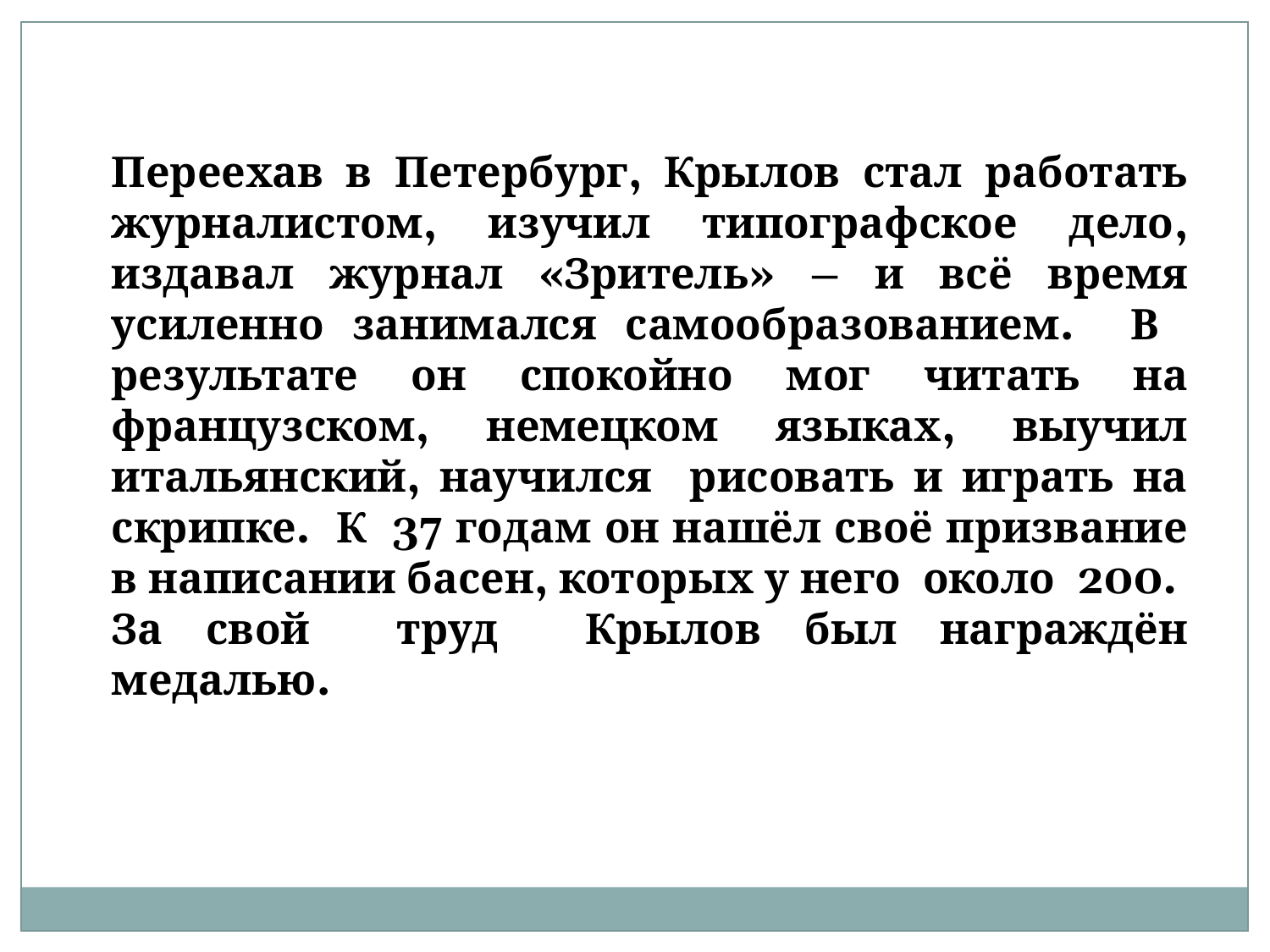

Переехав в Петербург, Крылов стал работать журналистом, изучил типографское дело, издавал журнал «Зритель» – и всё время усиленно занимался самообразованием.  В  результате он спокойно мог читать на французском, немецком языках, выучил итальянский, научился  рисовать и играть на скрипке.  К  37 годам он нашёл своё призвание в написании басен, которых у него  около  200.  За свой  труд  Крылов был награждён медалью.